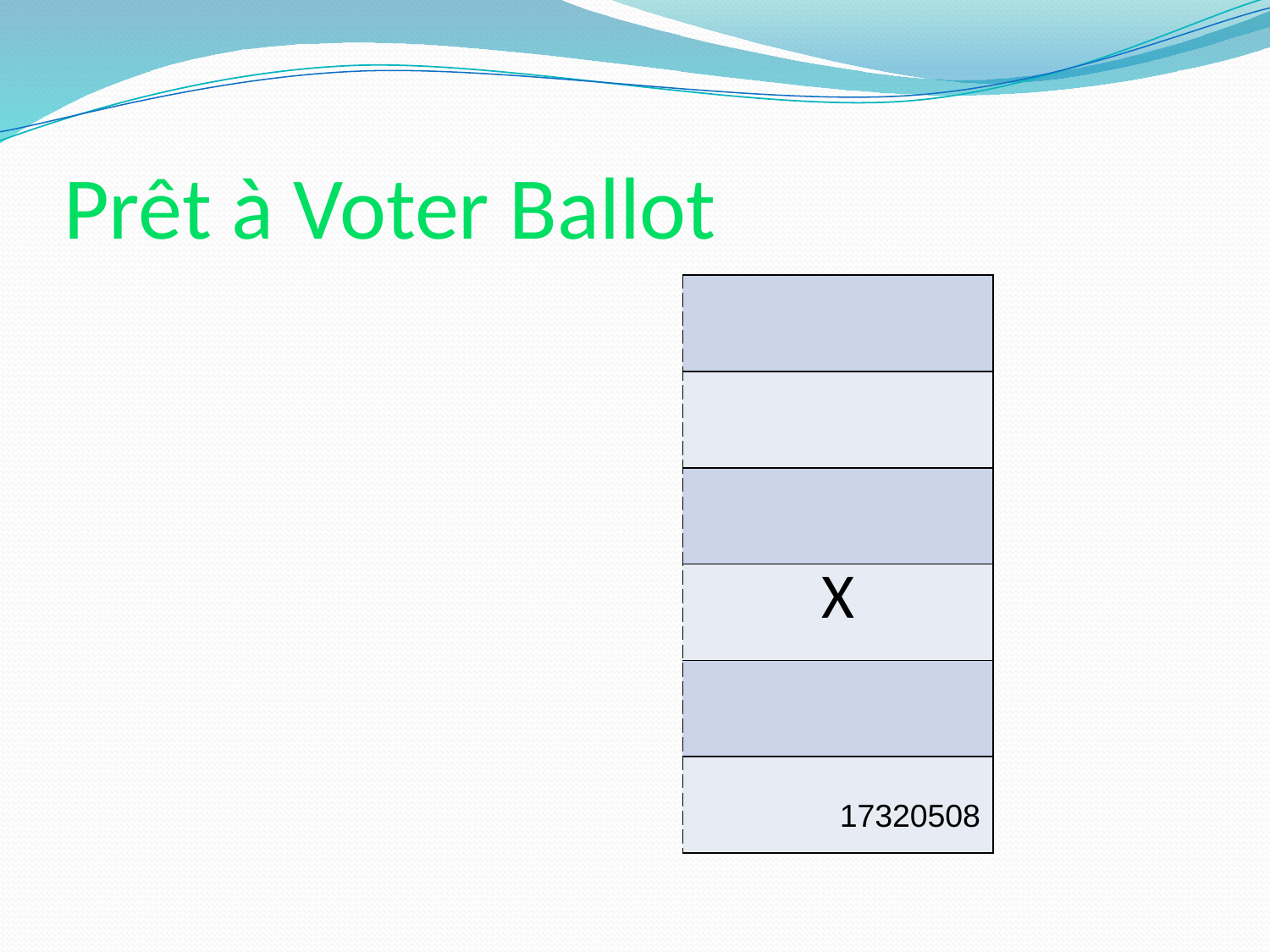

# Prêt à Voter Ballot
|  |  |
| --- | --- |
|  |  |
|  |  |
|  | X |
|  |  |
|  | 17320508 |